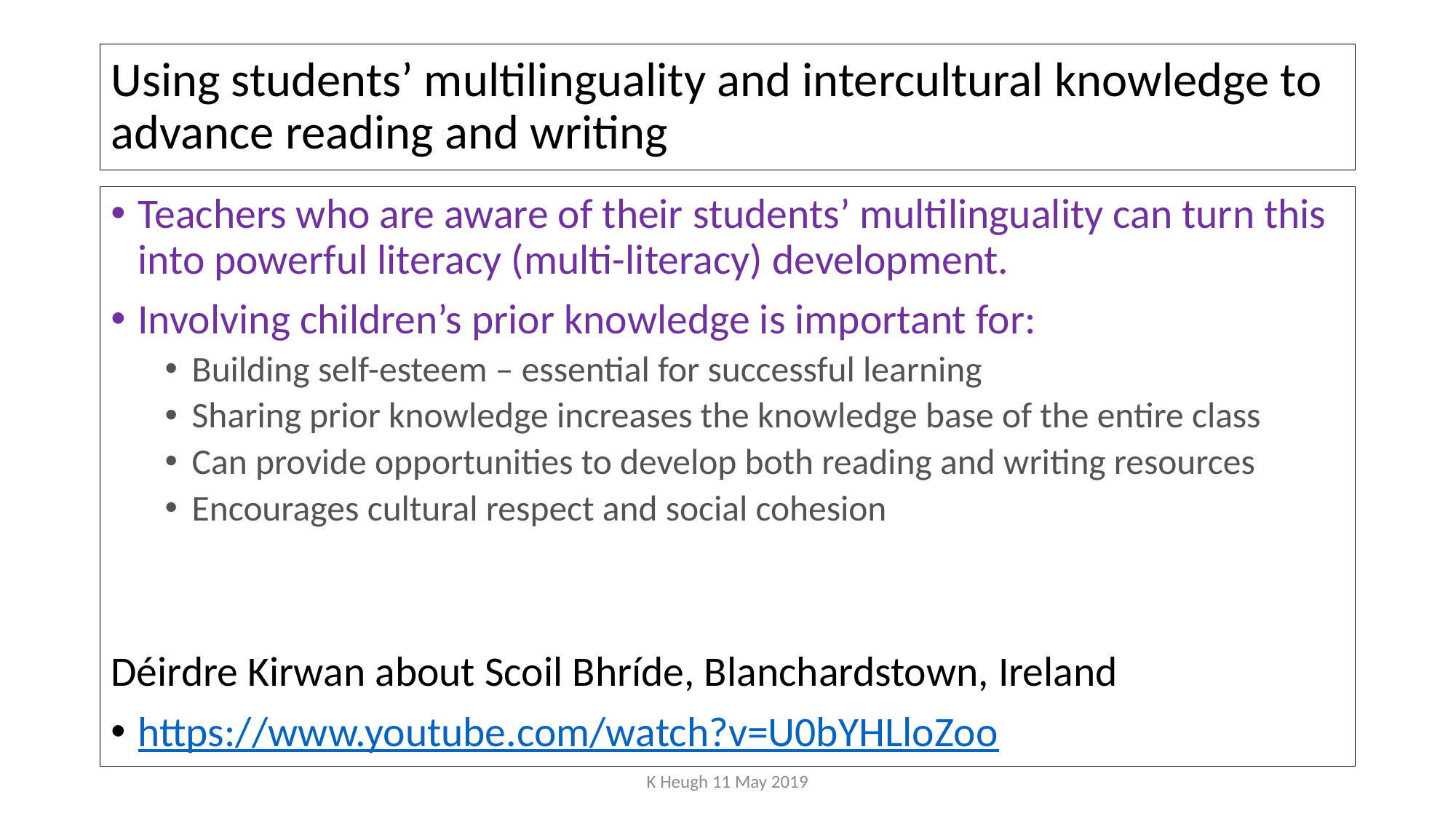

# Using students’ multilinguality and intercultural knowledge to advance reading and writing
Teachers who are aware of their students’ multilinguality can turn this into powerful literacy (multi-literacy) development.
Involving children’s prior knowledge is important for:
Building self-esteem – essential for successful learning
Sharing prior knowledge increases the knowledge base of the entire class
Can provide opportunities to develop both reading and writing resources
Encourages cultural respect and social cohesion

Déirdre Kirwan about Scoil Bhríde, Blanchardstown, Ireland
https://www.youtube.com/watch?v=U0bYHLloZoo

K Heugh 11 May 2019